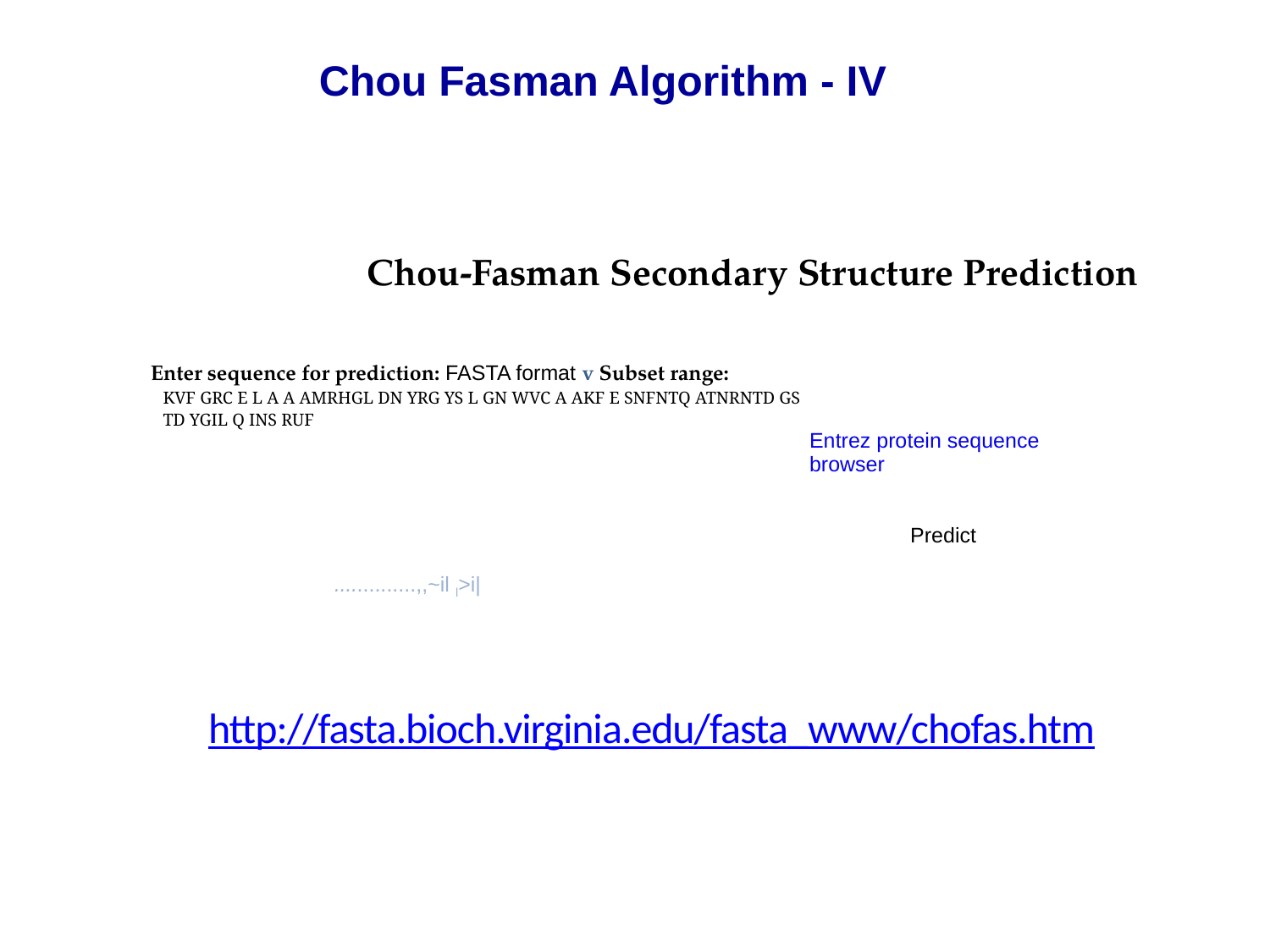

Chou Fasman Algorithm - IV
Chou-Fasman Secondary Structure Prediction
| Enter sequence for prediction: FASTA format v Subset range: |  |
| --- | --- |
| KVF GRC E L A A AMRHGL DN YRG YS L GN WVC A AKF E SNFNTQ ATNRNTD GS TD YGIL Q INS RUF | Entrez protein sequence browser |
|  |  |
|  | Predict |
|  |  |
| ..............,,~il l>i| |  |
http://fasta.bioch.virginia.edu/fasta_www/chofas.htm